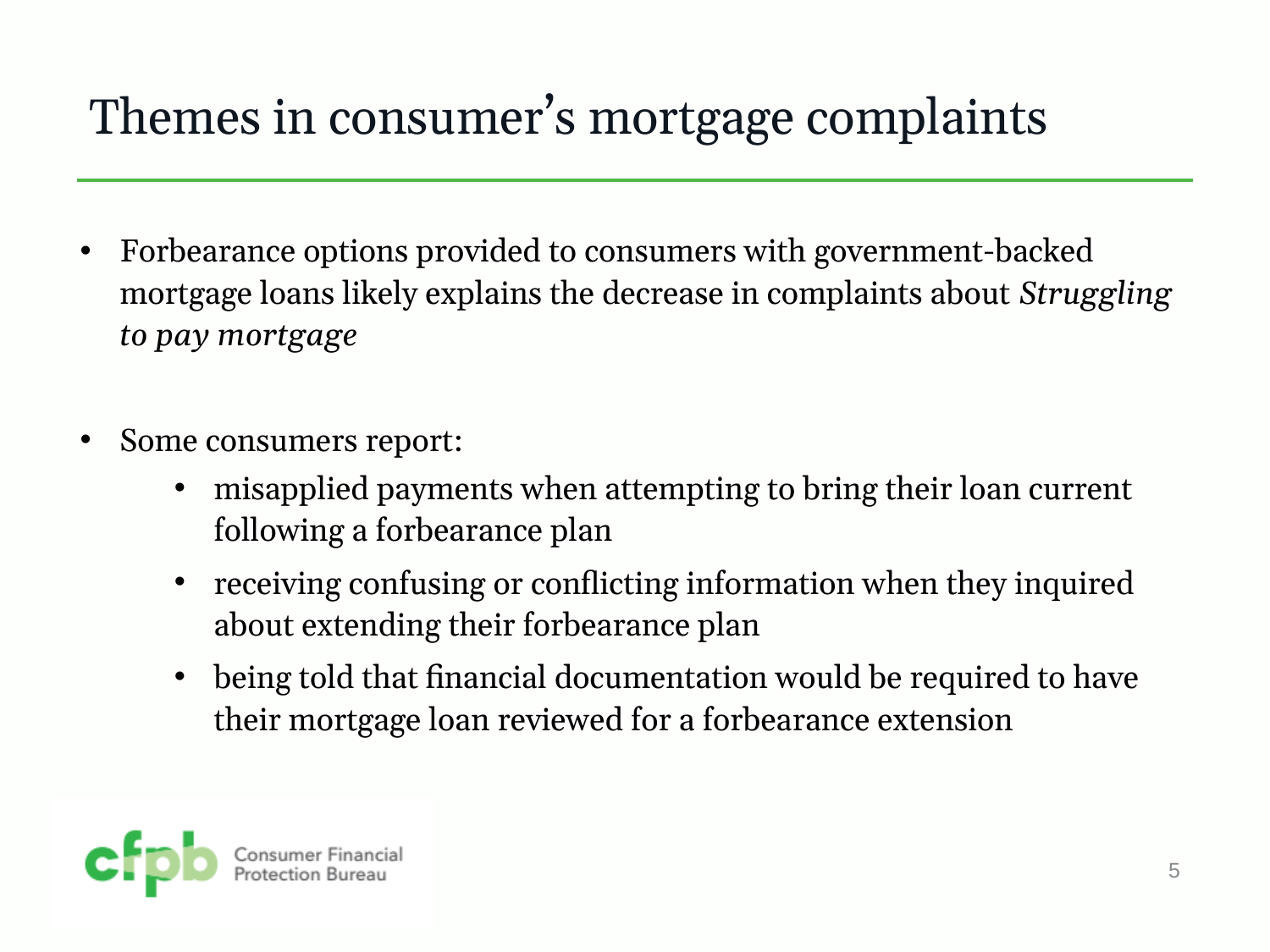

# Themes in consumer’s mortgage complaints
Forbearance options provided to consumers with government-backed mortgage loans likely explains the decrease in complaints about Struggling to pay mortgage

Some consumers report:

misapplied payments when attempting to bring their loan current following a forbearance plan
receiving confusing or conflicting information when they inquired about extending their forbearance plan
being told that financial documentation would be required to have their mortgage loan reviewed for a forbearance extension
5